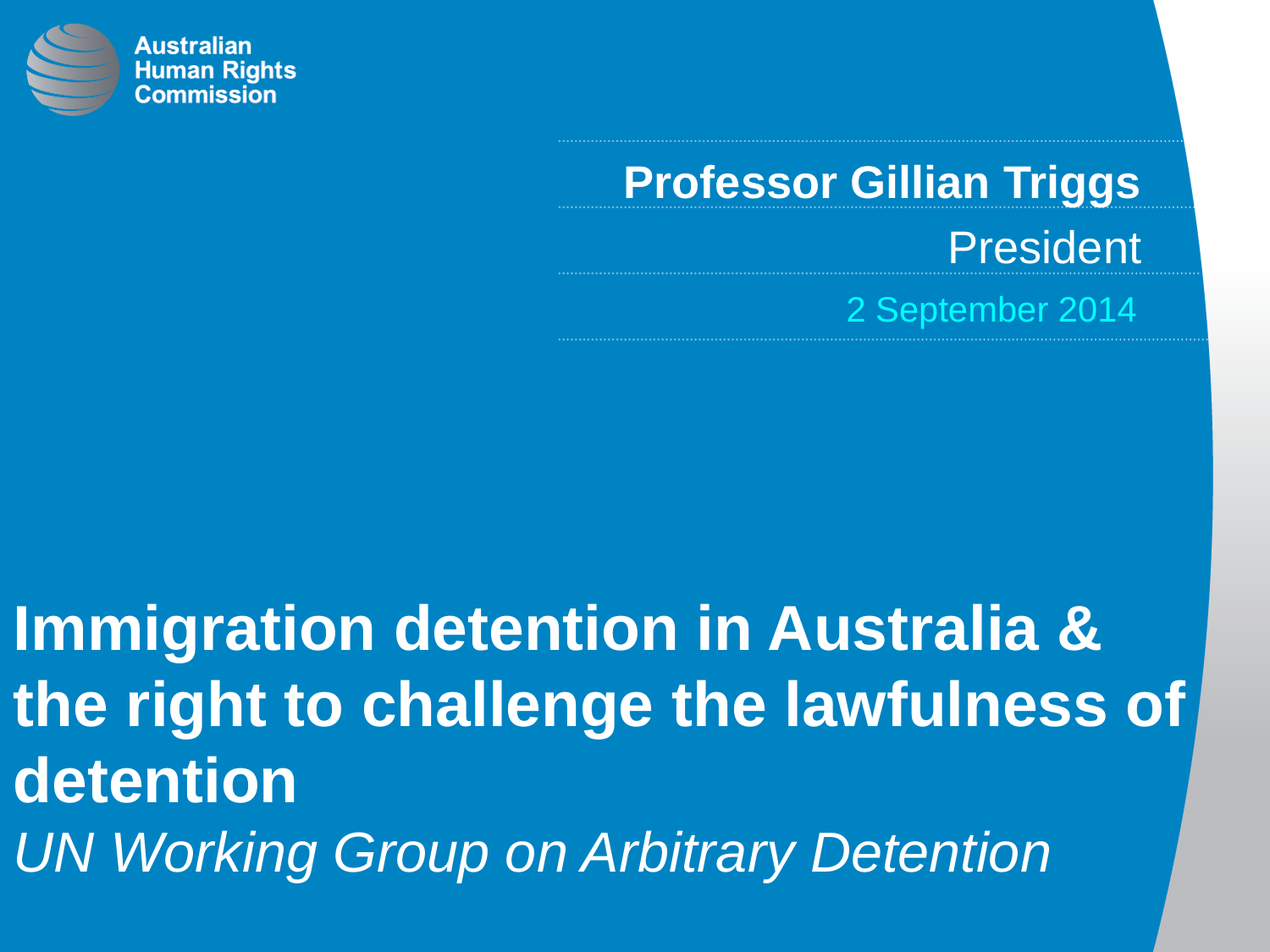

Professor Gillian Triggs
President
2 September 2014
# Immigration detention in Australia & the right to challenge the lawfulness of detention UN Working Group on Arbitrary Detention